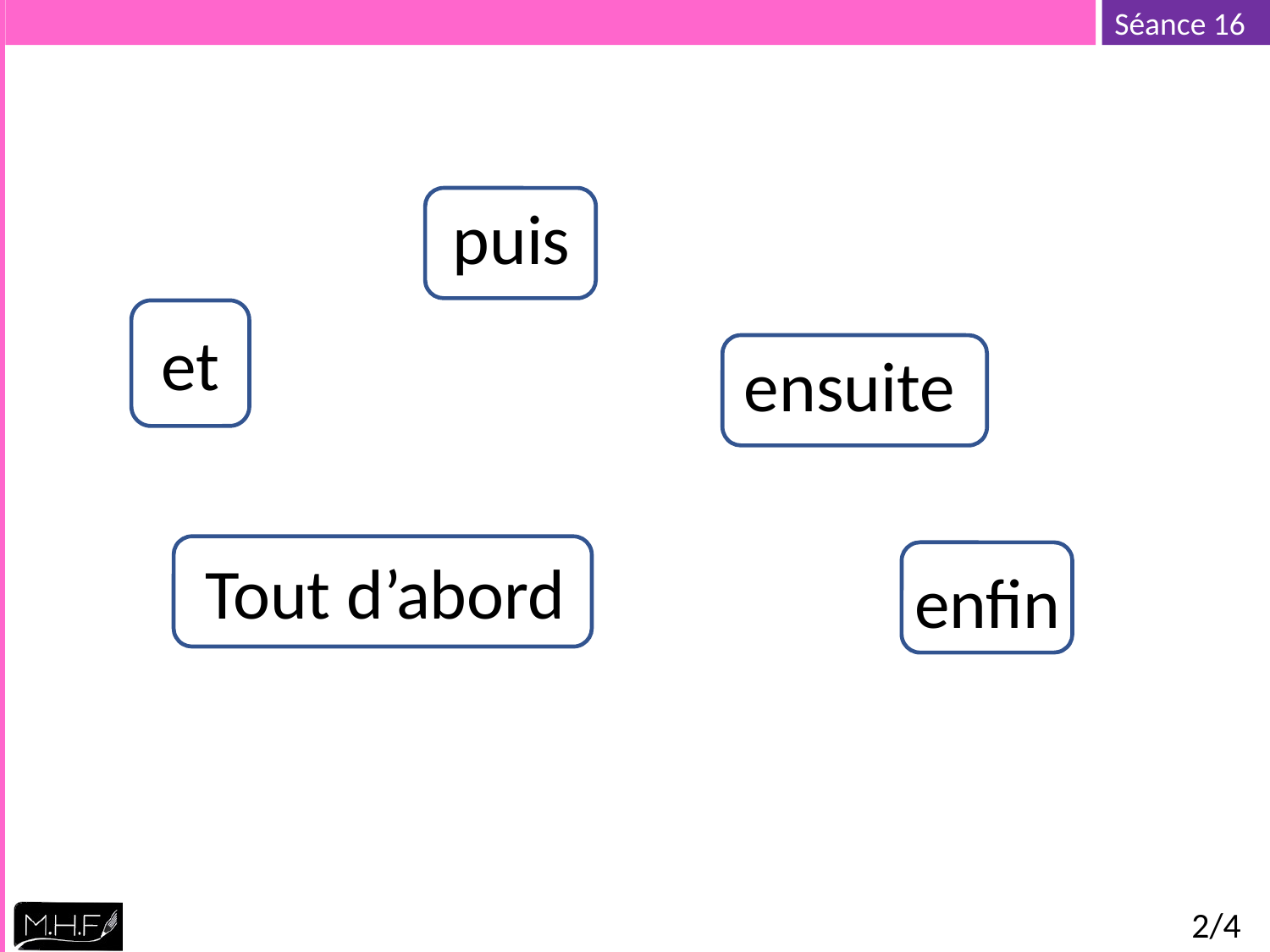

puis

et

ensuite

Tout d’abord

enfin
2/4